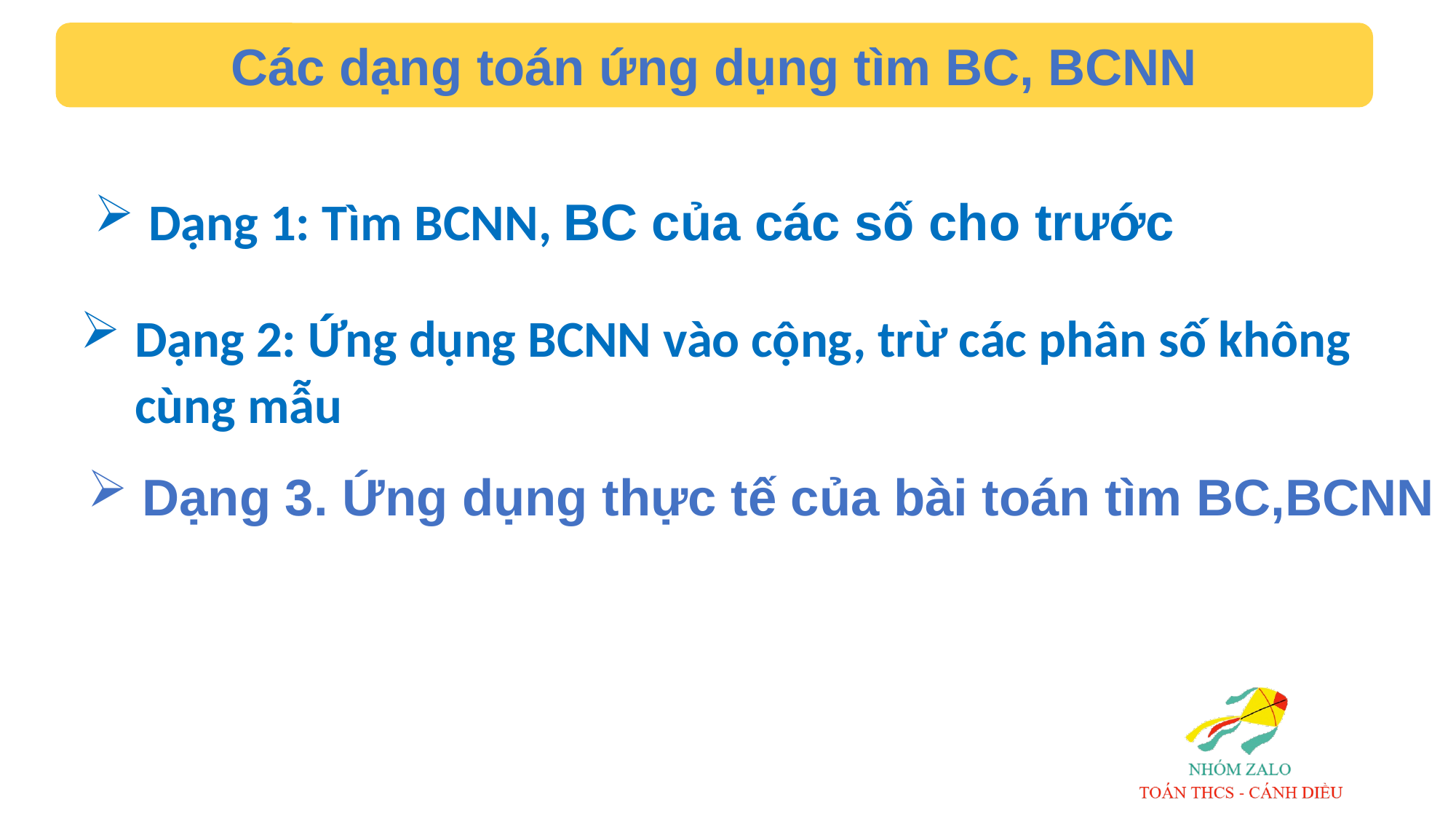

Các dạng toán ứng dụng tìm BC, BCNN
Dạng 1: Tìm BCNN, BC của các số cho trước
Dạng 2: Ứng dụng BCNN vào cộng, trừ các phân số không cùng mẫu
Dạng 3. Ứng dụng thực tế của bài toán tìm BC,BCNN